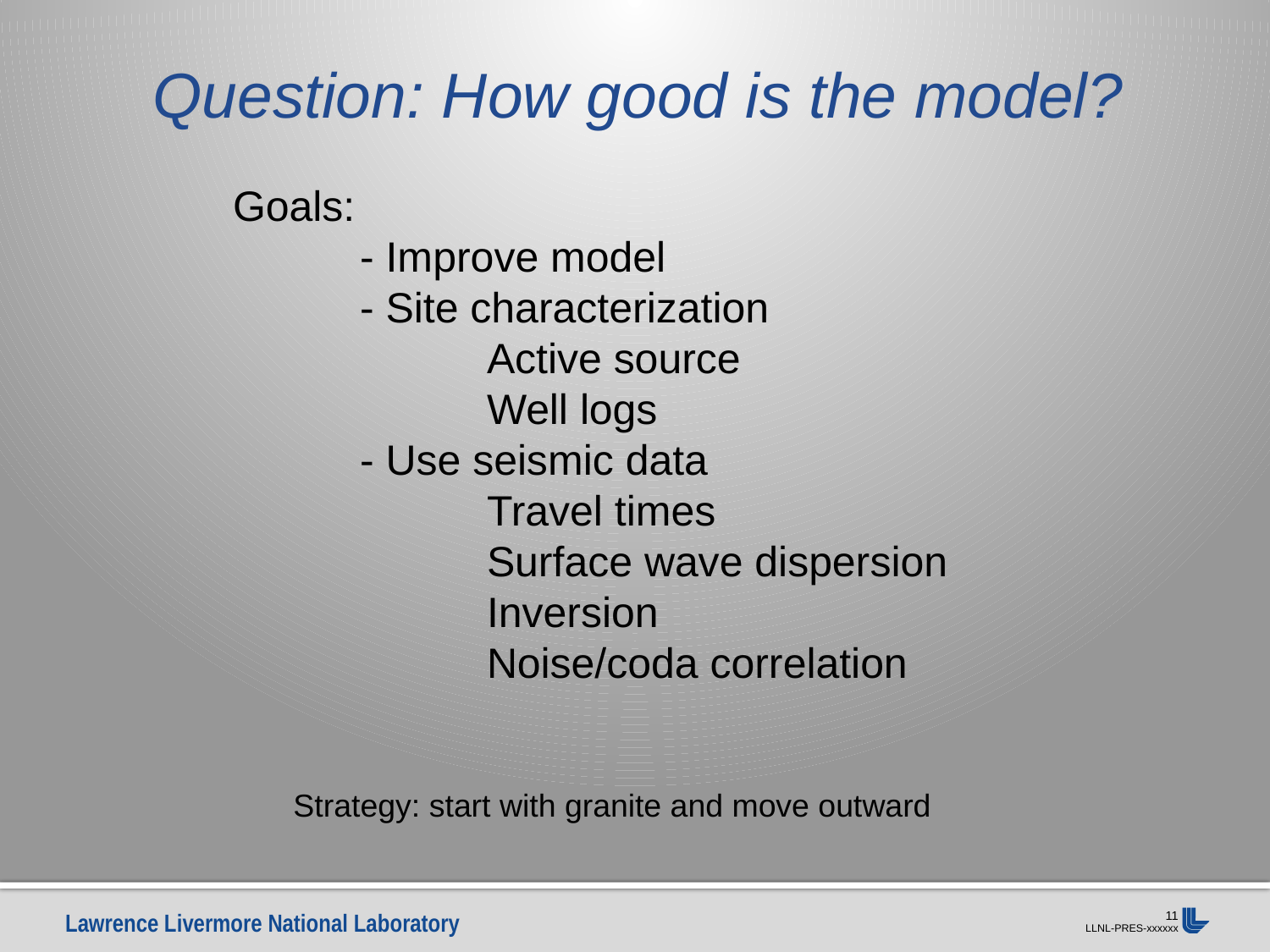

# Question: How good is the model?
Goals:
	- Improve model
	- Site characterization
		Active source
		Well logs
	- Use seismic data
		Travel times
		Surface wave dispersion
		Inversion
		Noise/coda correlation
Strategy: start with granite and move outward